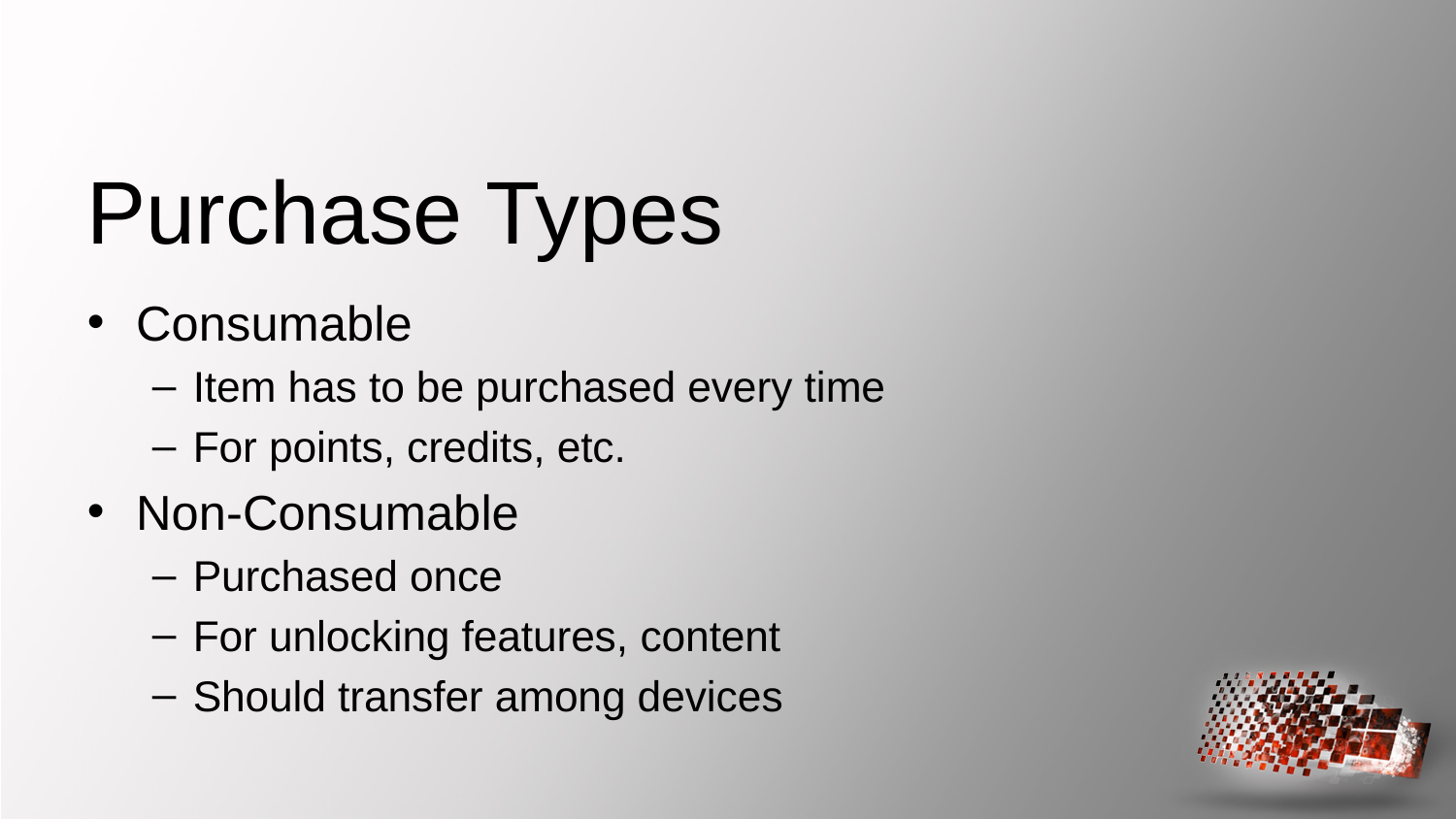

# Purchase Types
Consumable
Item has to be purchased every time
For points, credits, etc.
Non-Consumable
Purchased once
For unlocking features, content
Should transfer among devices